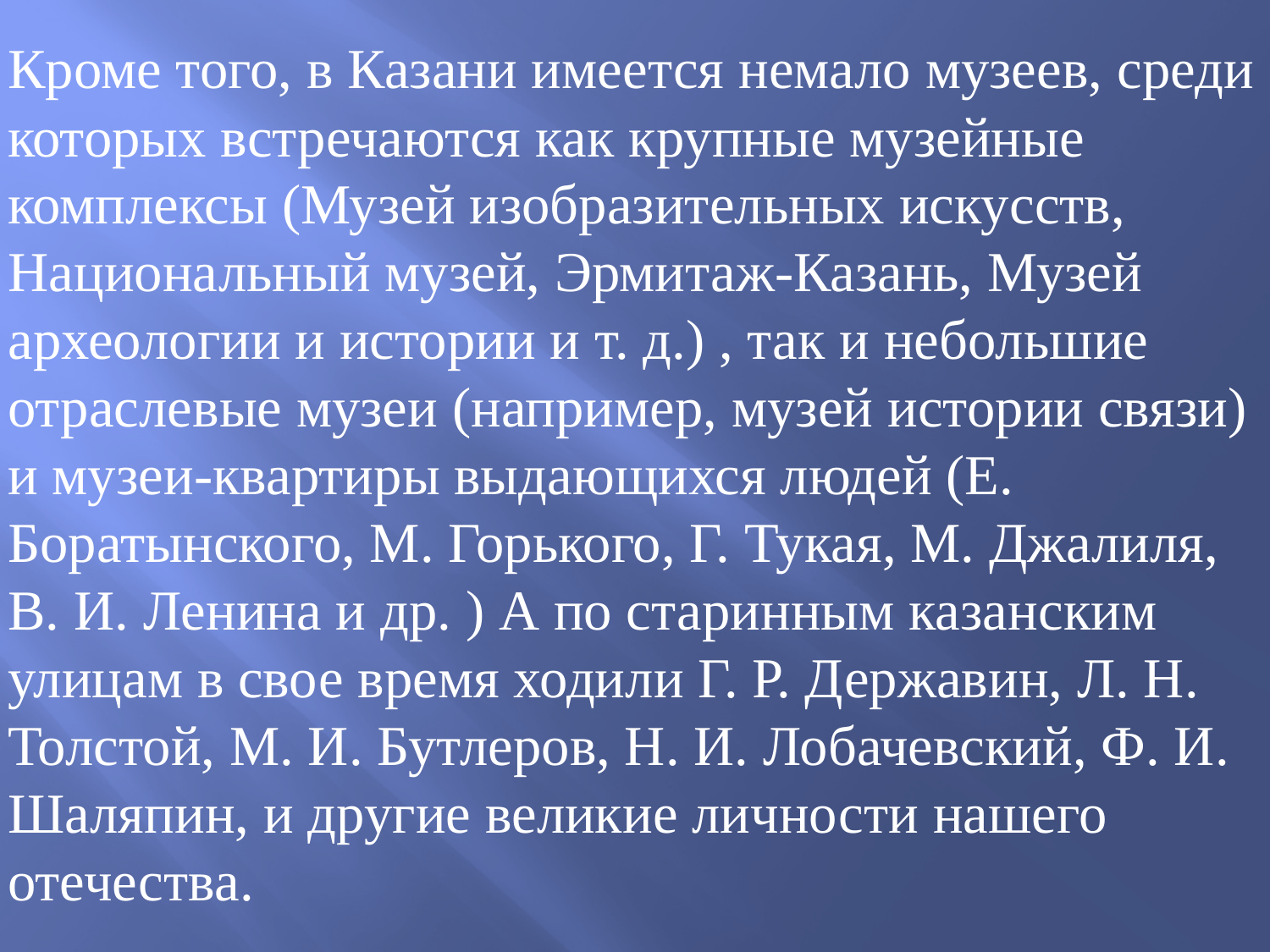

Кроме того, в Казани имеется немало музеев, среди которых встречаются как крупные музейные комплексы (Музей изобразительных искусств, Национальный музей, Эрмитаж-Казань, Музей археологии и истории и т. д.) , так и небольшие отраслевые музеи (например, музей истории связи) и музеи-квартиры выдающихся людей (Е. Боратынского, М. Горького, Г. Тукая, М. Джалиля, В. И. Ленина и др. ) А по старинным казанским улицам в свое время ходили Г. Р. Державин, Л. Н. Толстой, М. И. Бутлеров, Н. И. Лобачевский, Ф. И. Шаляпин, и другие великие личности нашего отечества.
#